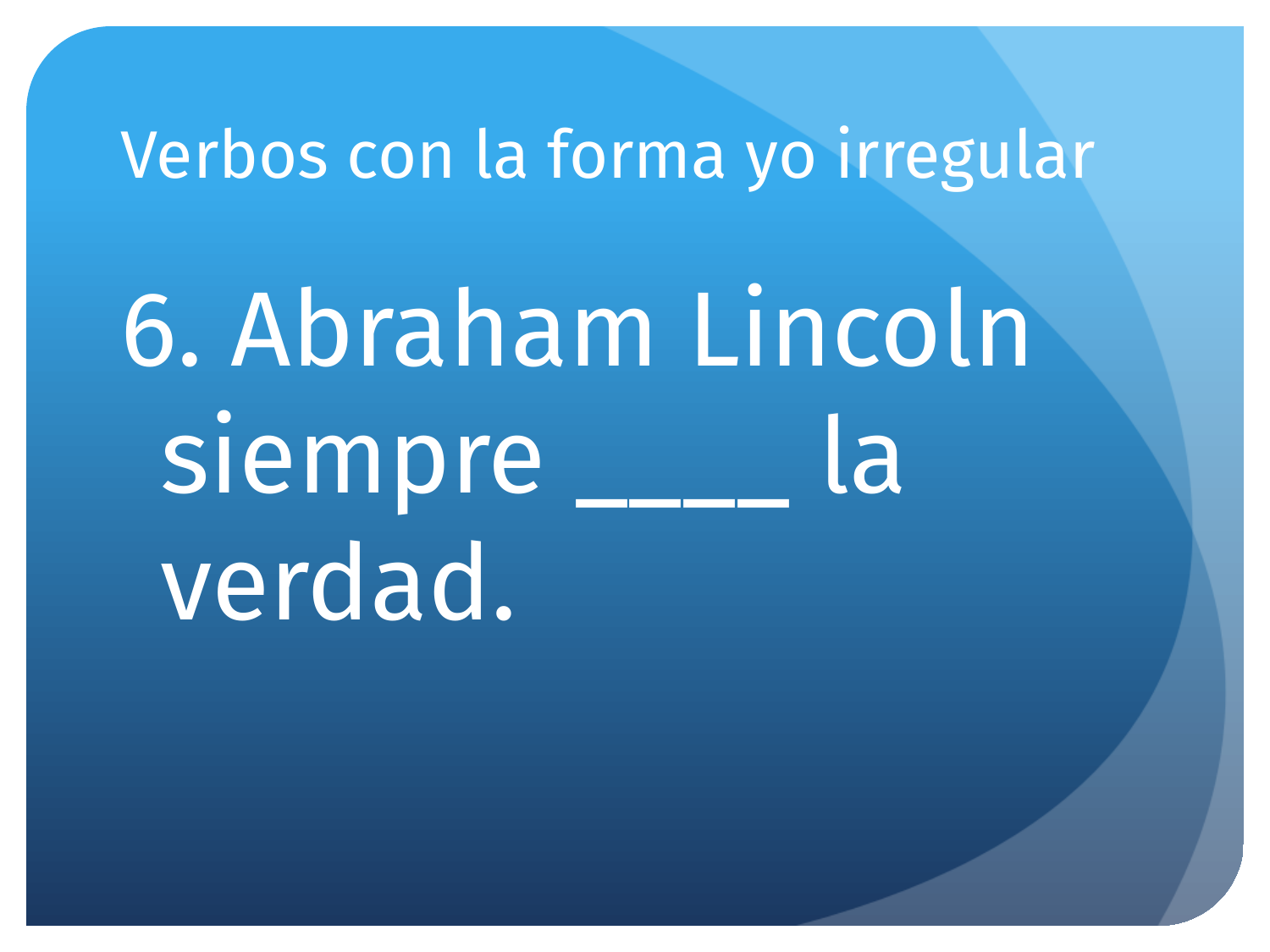

# Verbos con la forma yo irregular
6. Abraham Lincoln siempre ____ la verdad.